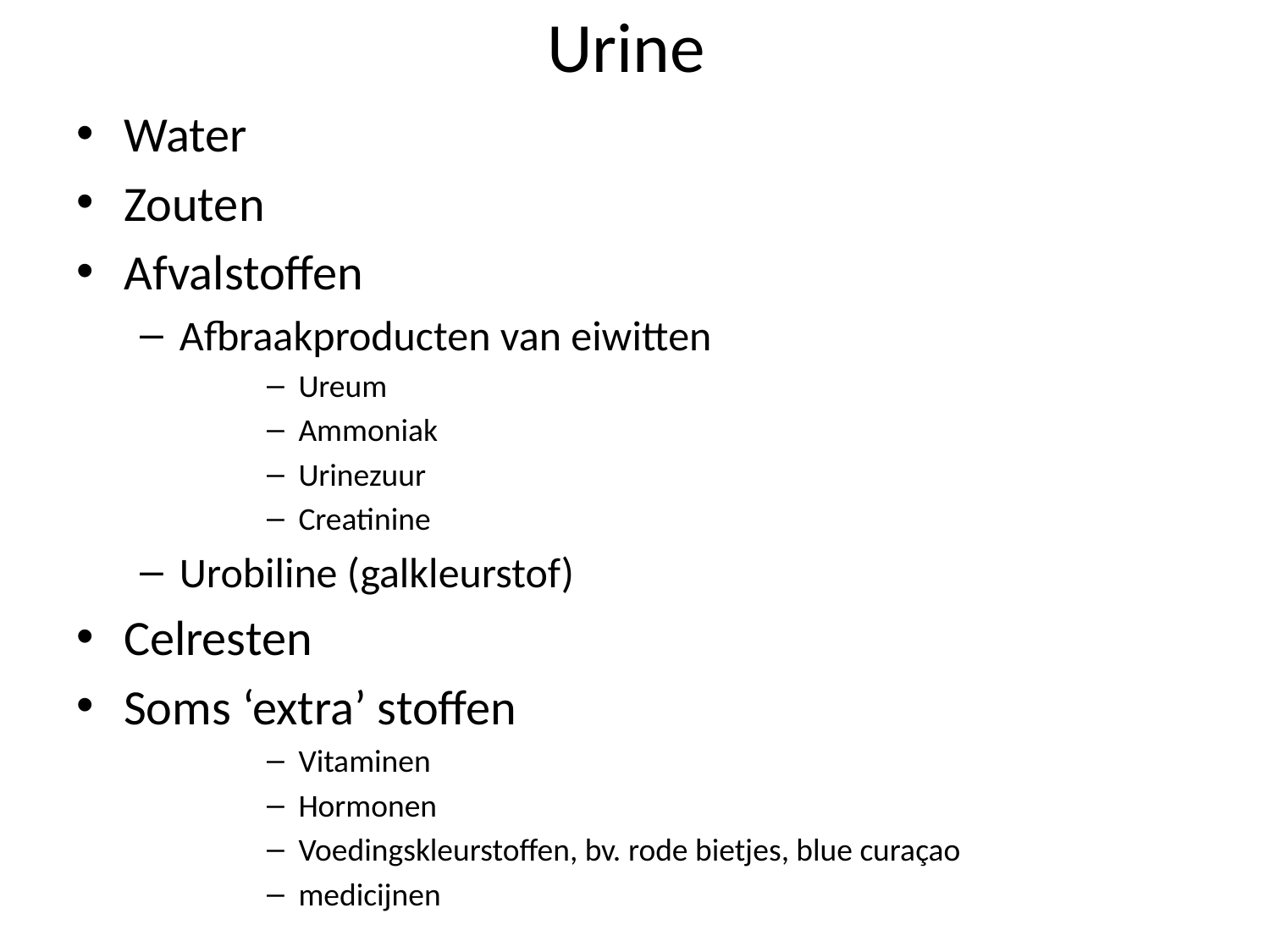

# Urine
Water
Zouten
Afvalstoffen
Afbraakproducten van eiwitten
Ureum
Ammoniak
Urinezuur
Creatinine
Urobiline (galkleurstof)
Celresten
Soms ‘extra’ stoffen
Vitaminen
Hormonen
Voedingskleurstoffen, bv. rode bietjes, blue curaçao
medicijnen